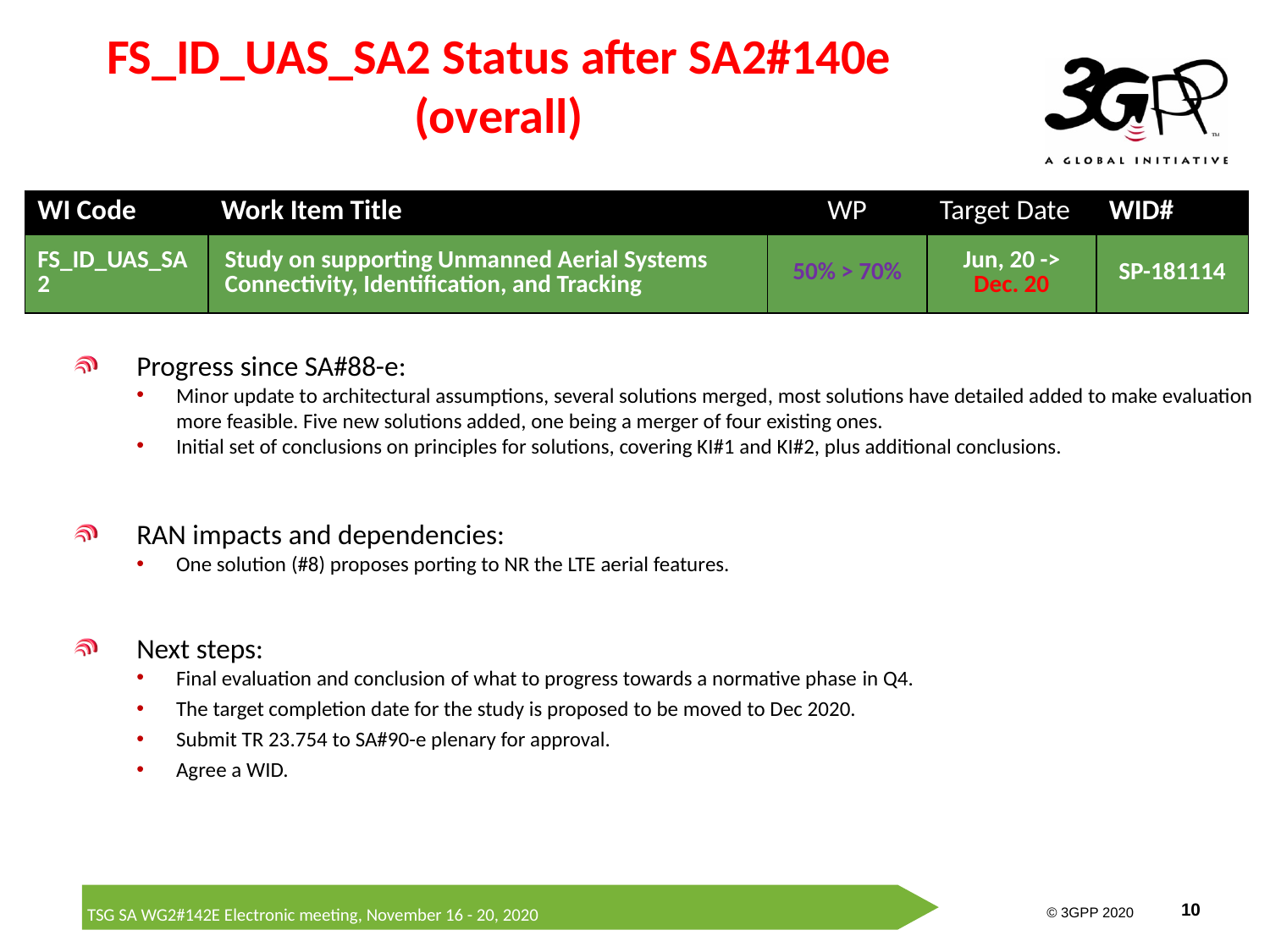

# FS_ID_UAS_SA2 Status after SA2#140e (overall)
| WI Code | Work Item Title | WP | Target Date | WID# |
| --- | --- | --- | --- | --- |
| FS\_ID\_UAS\_SA2 | Study on supporting Unmanned Aerial Systems Connectivity, Identification, and Tracking | 50% > 70% | Jun, 20 -> Dec. 20 | SP-181114 |
Progress since SA#88-e:
Minor update to architectural assumptions, several solutions merged, most solutions have detailed added to make evaluation more feasible. Five new solutions added, one being a merger of four existing ones.
Initial set of conclusions on principles for solutions, covering KI#1 and KI#2, plus additional conclusions.

RAN impacts and dependencies:
One solution (#8) proposes porting to NR the LTE aerial features.

Next steps:
Final evaluation and conclusion of what to progress towards a normative phase in Q4.
The target completion date for the study is proposed to be moved to Dec 2020.
Submit TR 23.754 to SA#90-e plenary for approval.
Agree a WID.